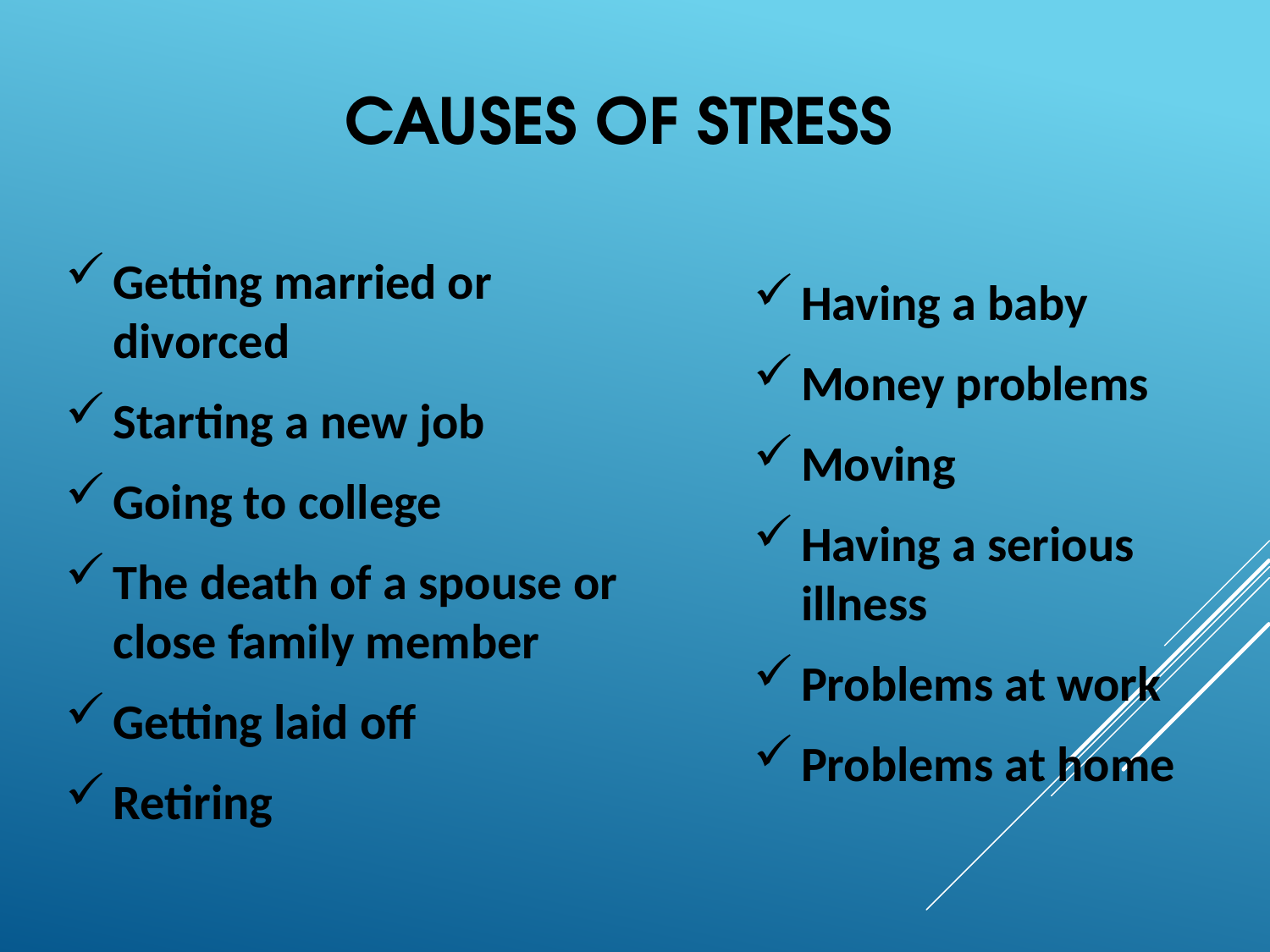

CAUSES OF STRESS

Getting married or divorced
Starting a new job
Going to college
The death of a spouse or close family member
Getting laid off
Retiring
Having a baby
Money problems
Moving
Having a serious illness
Problems at work
Problems at home